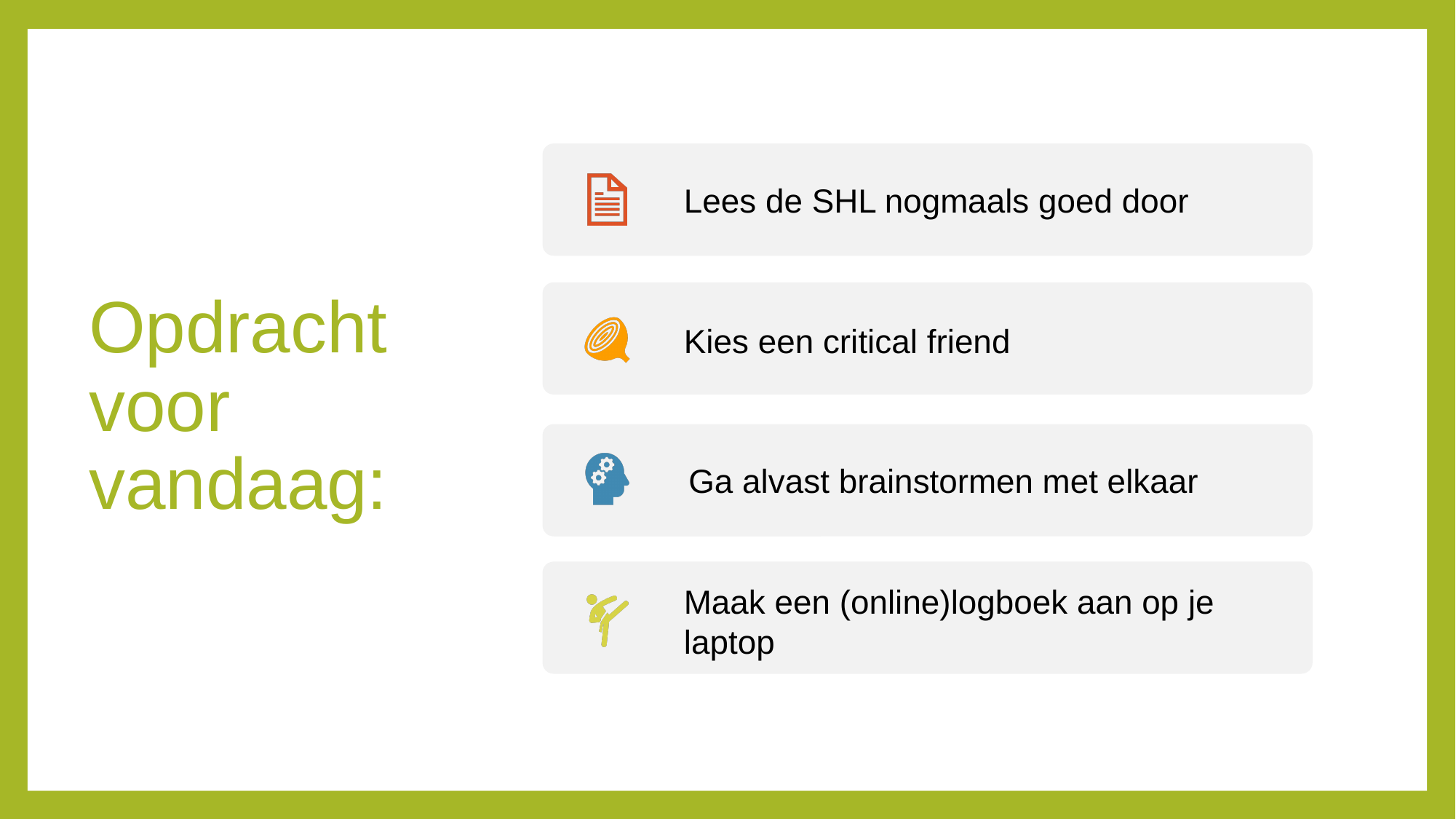

# Opdracht voor vandaag:
Lees de SHL nogmaals goed door
Kies een critical friend
Ga alvast brainstormen met elkaar
Maak een (online)logboek aan op je laptop